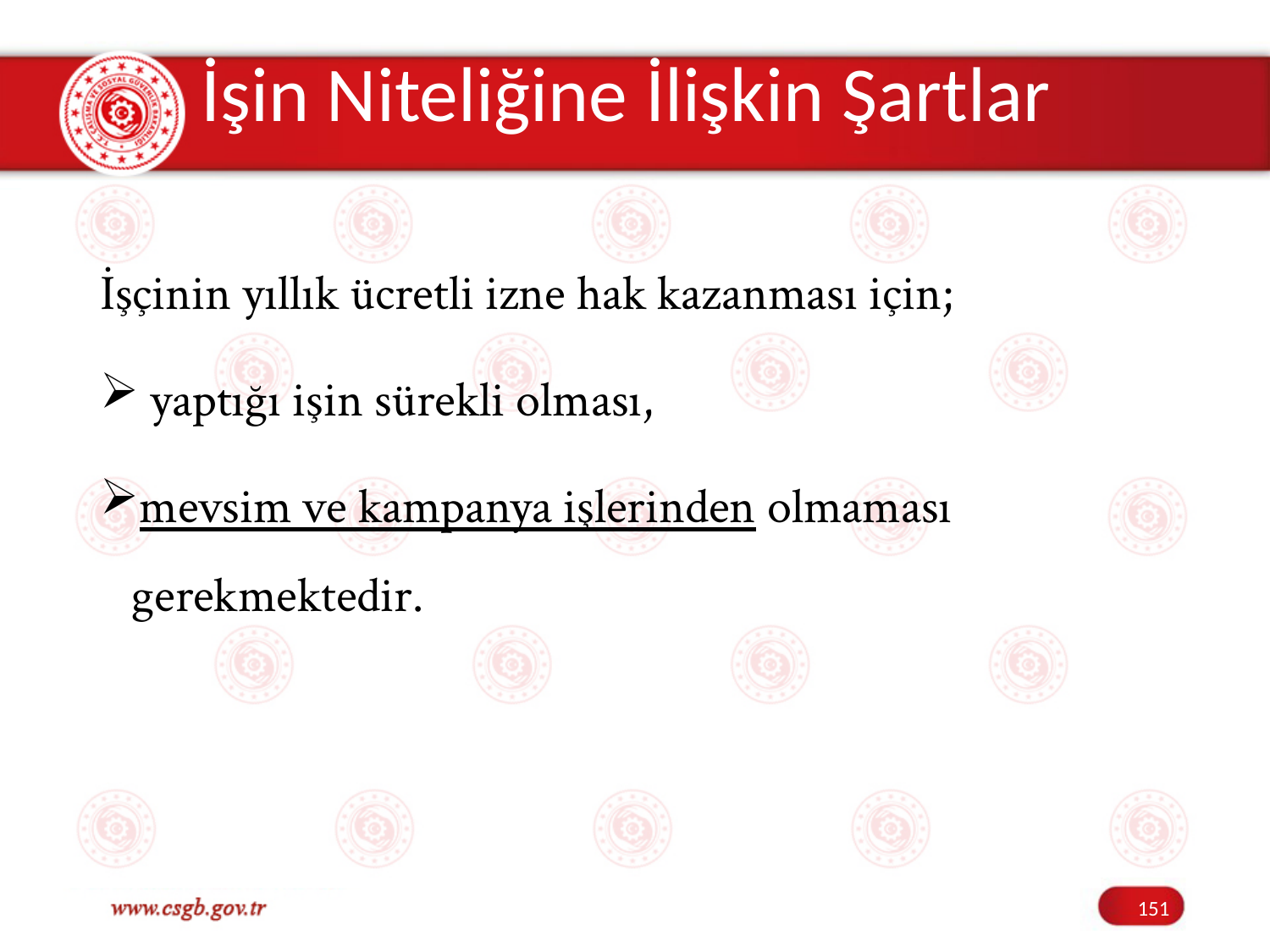

# İşin Niteliğine İlişkin Şartlar
İşçinin yıllık ücretli izne hak kazanması için;
 yaptığı işin sürekli olması,
mevsim ve kampanya işlerinden olmaması gerekmektedir.

151